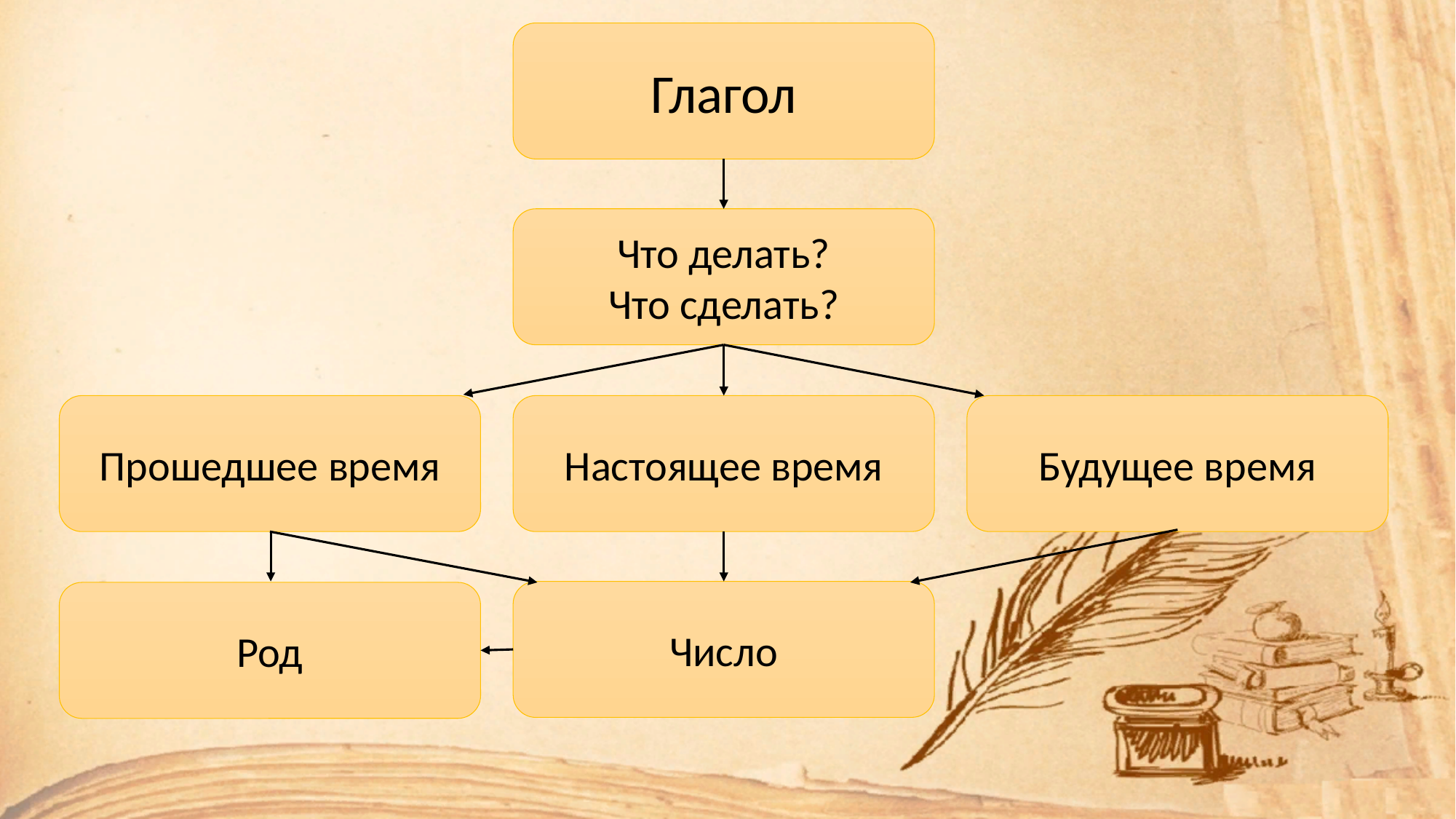

Глагол
Что делать?
Что сделать?
Прошедшее время
Настоящее время
Будущее время
Число
Род